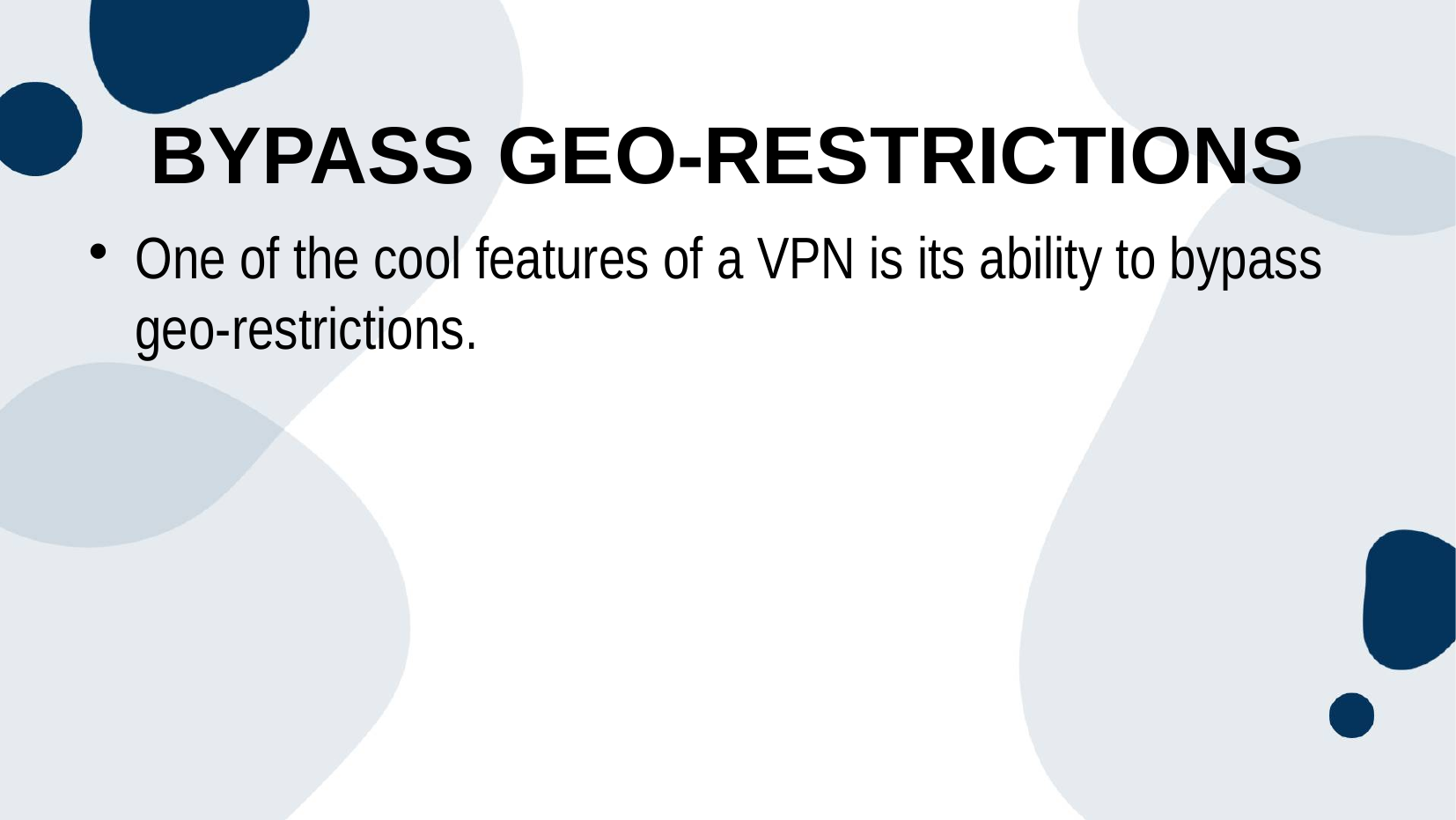

# Bypass Geo-Restrictions
One of the cool features of a VPN is its ability to bypass geo-restrictions.